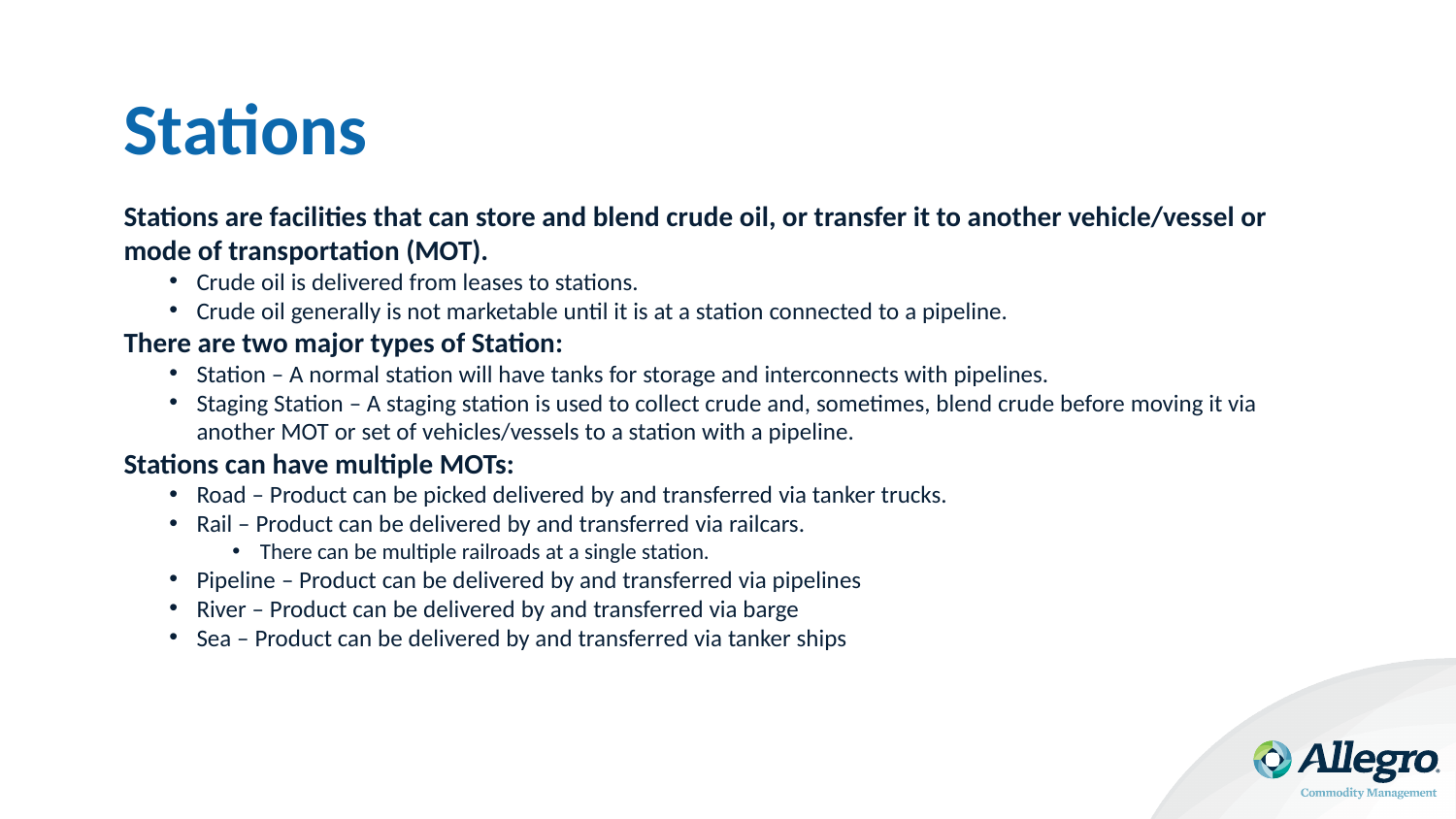

# Stations
Stations are facilities that can store and blend crude oil, or transfer it to another vehicle/vessel or mode of transportation (MOT).
Crude oil is delivered from leases to stations.
Crude oil generally is not marketable until it is at a station connected to a pipeline.
There are two major types of Station:
Station – A normal station will have tanks for storage and interconnects with pipelines.
Staging Station – A staging station is used to collect crude and, sometimes, blend crude before moving it via another MOT or set of vehicles/vessels to a station with a pipeline.
Stations can have multiple MOTs:
Road – Product can be picked delivered by and transferred via tanker trucks.
Rail – Product can be delivered by and transferred via railcars.
There can be multiple railroads at a single station.
Pipeline – Product can be delivered by and transferred via pipelines
River – Product can be delivered by and transferred via barge
Sea – Product can be delivered by and transferred via tanker ships